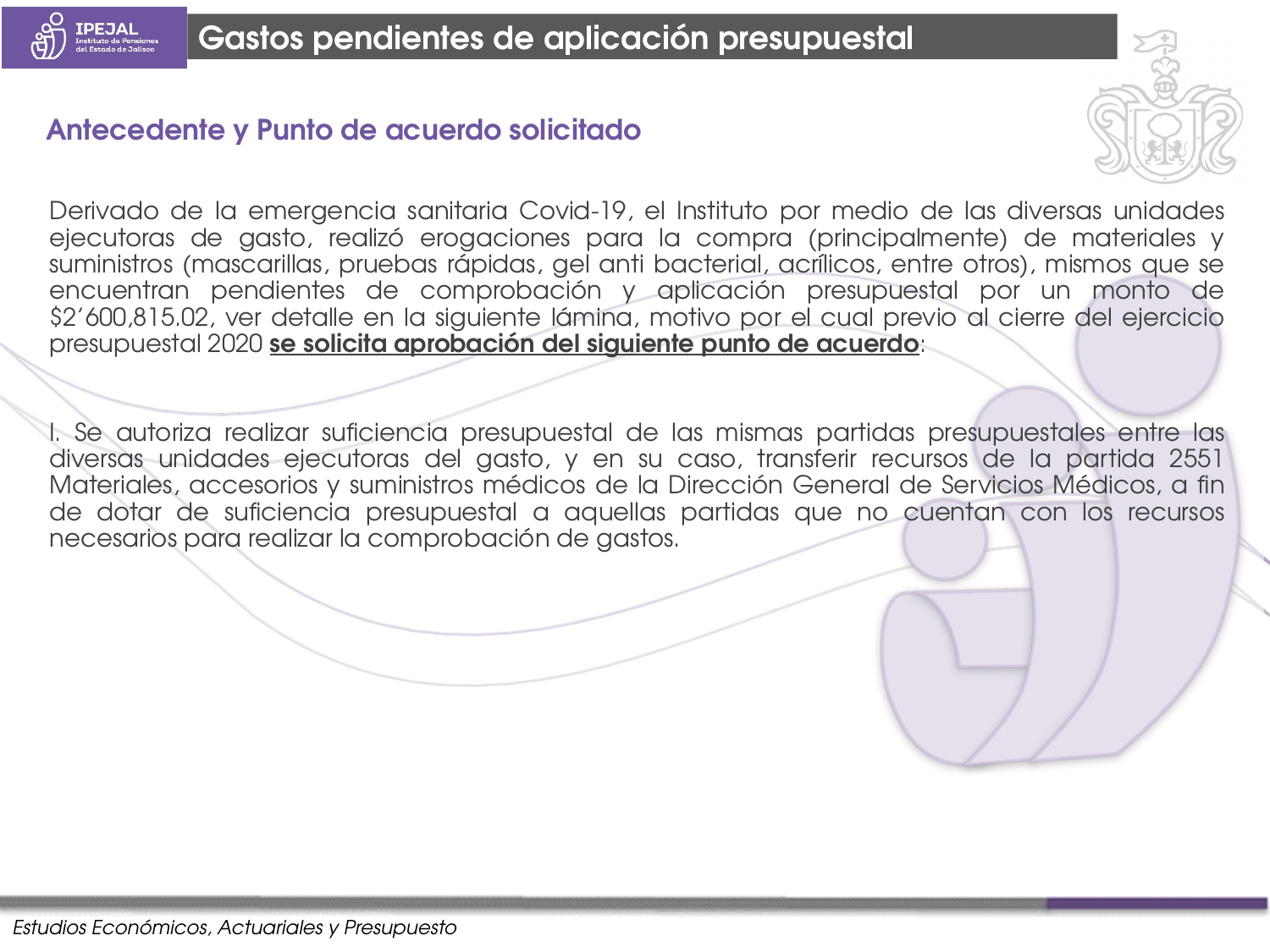

Gastos pendientes de aplicación presupuestal
Antecedente y Punto de acuerdo solicitado
Derivado de la emergencia sanitaria Covid-19, el Instituto por medio de las diversas unidades ejecutoras de gasto, realizó erogaciones para la compra (principalmente) de materiales y suministros (mascarillas, pruebas rápidas, gel anti bacterial, acrílicos, entre otros), mismos que se encuentran pendientes de comprobación y aplicación presupuestal por un monto de $2’600,815.02, ver detalle en la siguiente lámina, motivo por el cual previo al cierre del ejercicio presupuestal 2020 se solicita aprobación del siguiente punto de acuerdo:

I. Se autoriza realizar suficiencia presupuestal de las mismas partidas presupuestales entre las diversas unidades ejecutoras del gasto, y en su caso, transferir recursos de la partida 2551 Materiales, accesorios y suministros médicos de la Dirección General de Servicios Médicos, a fin de dotar de suficiencia presupuestal a aquellas partidas que no cuentan con los recursos necesarios para realizar la comprobación de gastos.